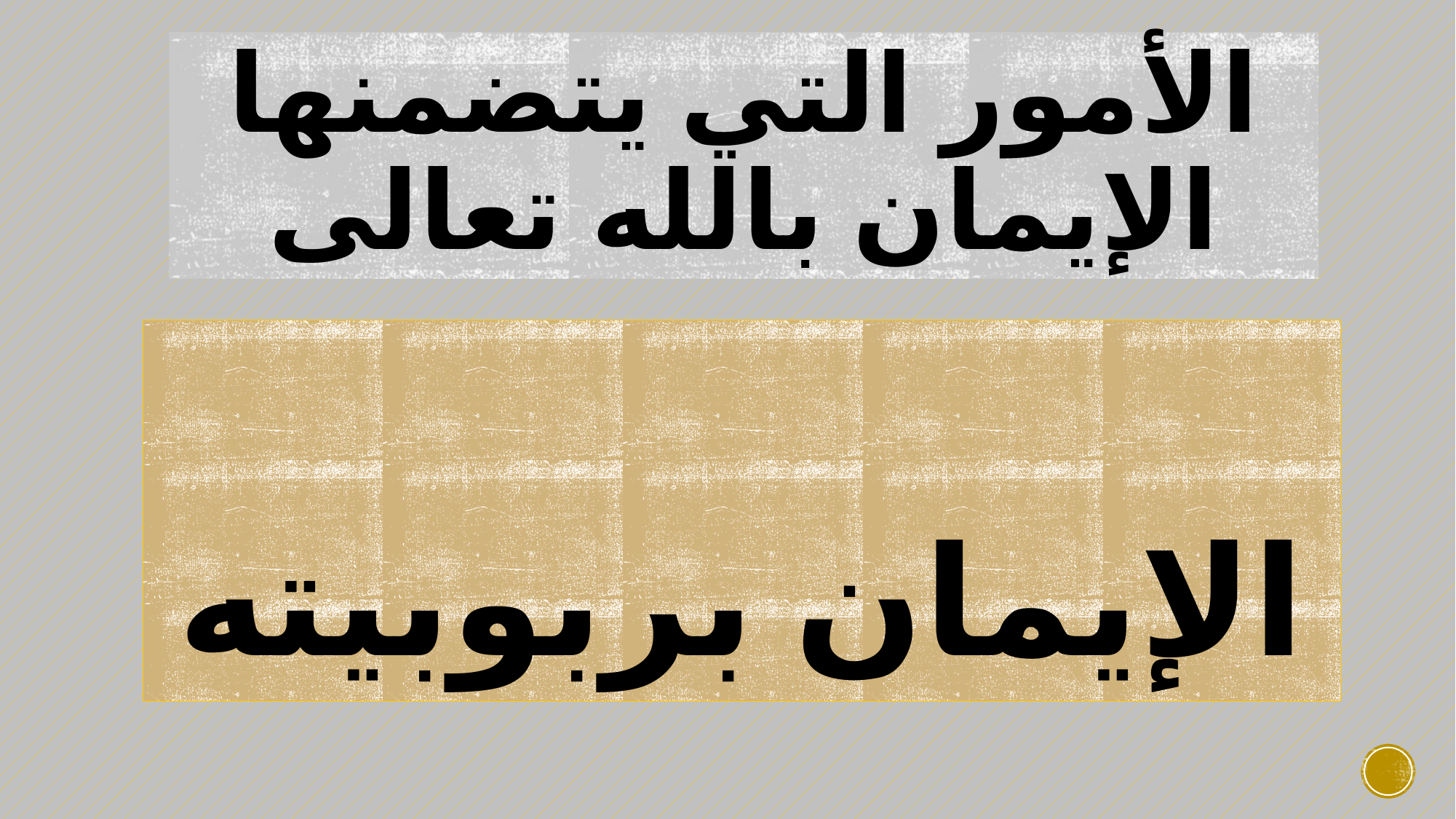

# الأمور التي يتضمنها الإيمان بالله تعالى

الإيمان بربوبيته